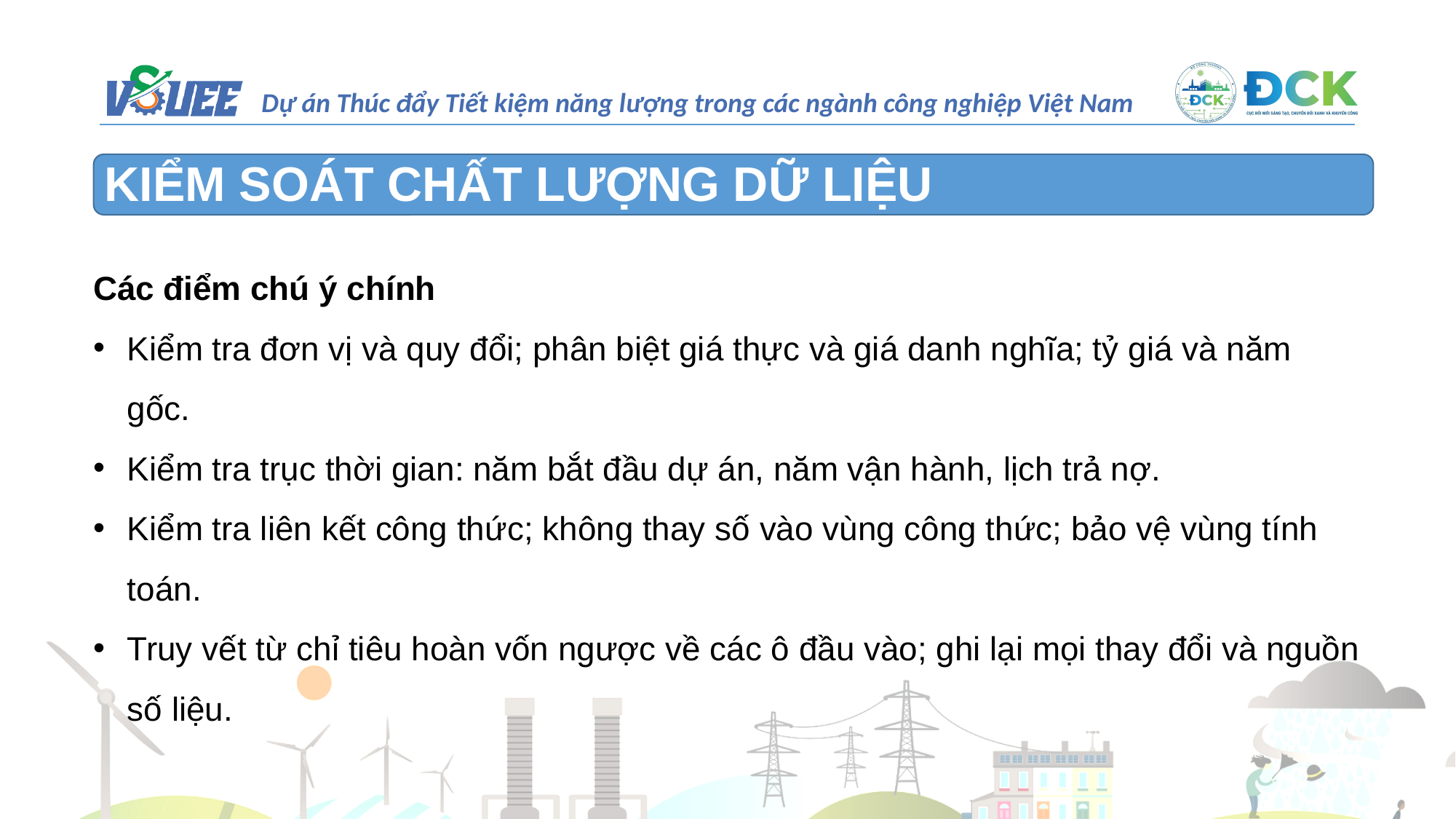

KIỂM SOÁT CHẤT LƯỢNG DỮ LIỆU
Các điểm chú ý chính
Kiểm tra đơn vị và quy đổi; phân biệt giá thực và giá danh nghĩa; tỷ giá và năm gốc.
Kiểm tra trục thời gian: năm bắt đầu dự án, năm vận hành, lịch trả nợ.
Kiểm tra liên kết công thức; không thay số vào vùng công thức; bảo vệ vùng tính toán.
Truy vết từ chỉ tiêu hoàn vốn ngược về các ô đầu vào; ghi lại mọi thay đổi và nguồn số liệu.